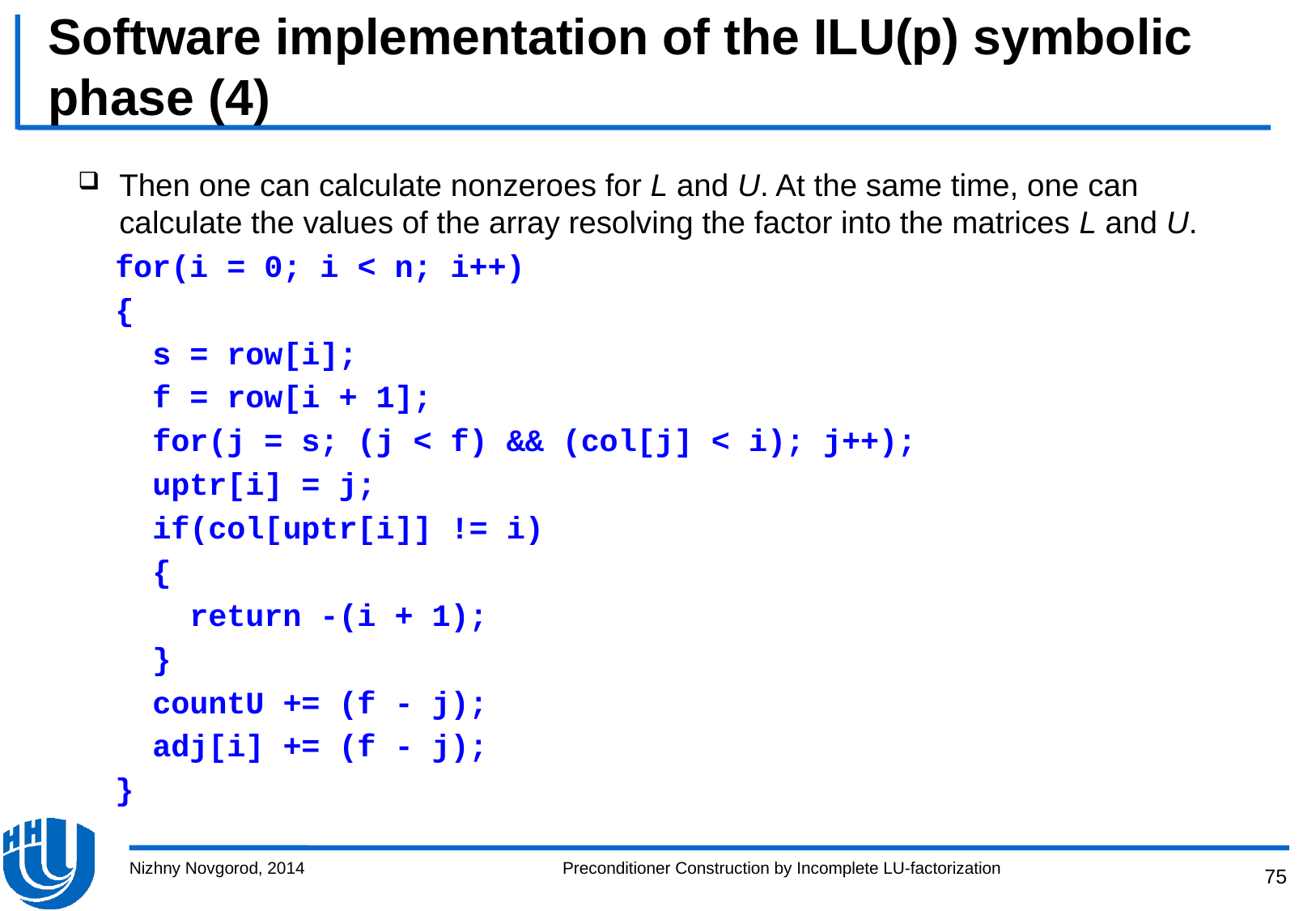

# Software implementation of the ILU(p) symbolic phase (4)
Then one can calculate nonzeroes for L and U. At the same time, one can calculate the values of the array resolving the factor into the matrices L and U.
  for(i = 0; i < n; i++)
  {
    s = row[i];
    f = row[i + 1];
    for(j = s; (j < f) && (col[j] < i); j++);
    uptr[i] = j;
    if(col[uptr[i]] != i)
    {
      return -(i + 1);
    }
    countU += (f - j);
    adj[i] += (f - j);
  }

Nizhny Novgorod, 2014
Preconditioner Construction by Incomplete LU-factorization